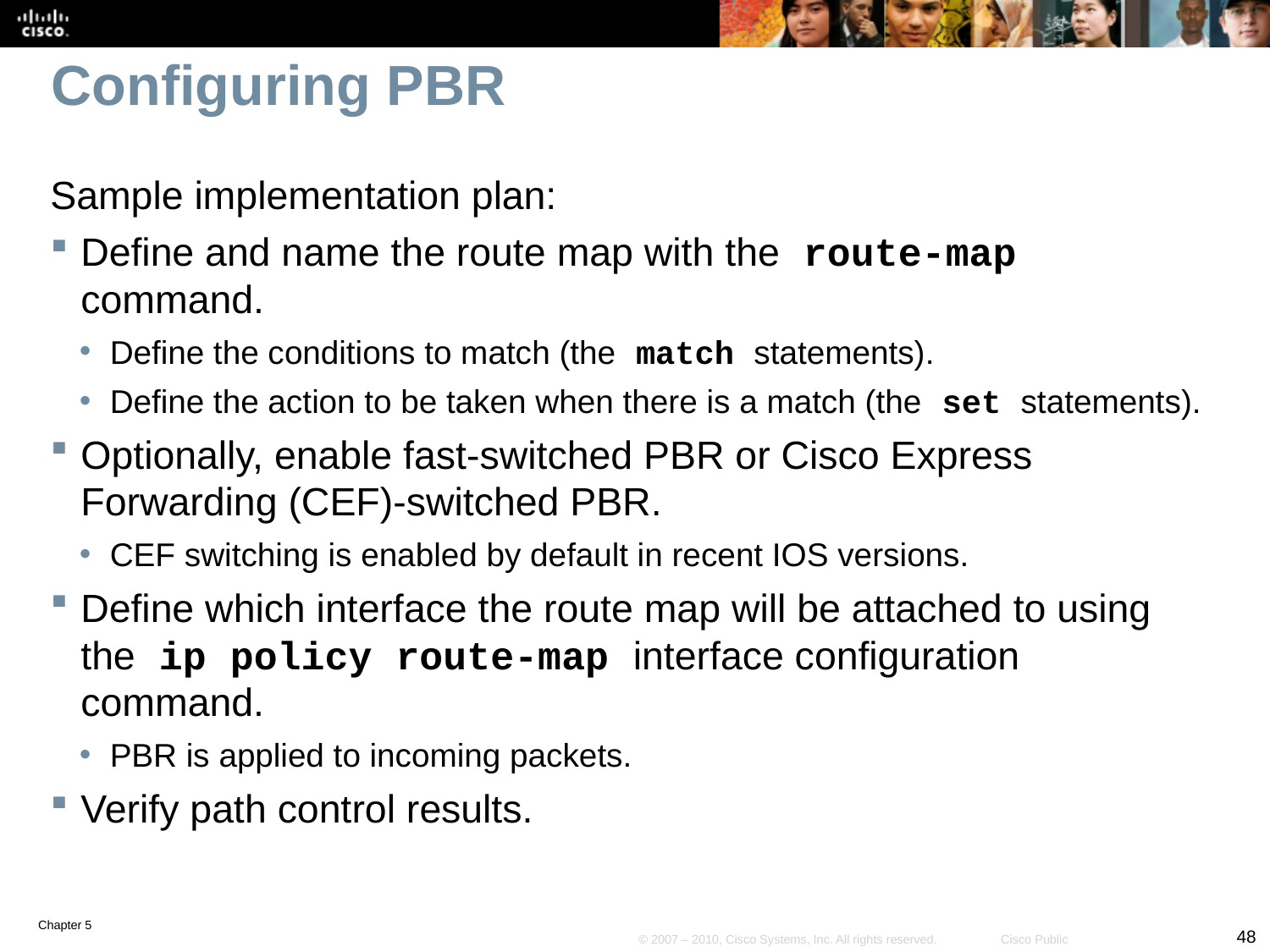

# Configuring PBR
Sample implementation plan:
Define and name the route map with the route-map command.
Define the conditions to match (the match statements).
Define the action to be taken when there is a match (the set statements).
Optionally, enable fast-switched PBR or Cisco Express Forwarding (CEF)-switched PBR.
CEF switching is enabled by default in recent IOS versions.
Define which interface the route map will be attached to using the ip policy route-map interface configuration command.
PBR is applied to incoming packets.
Verify path control results.